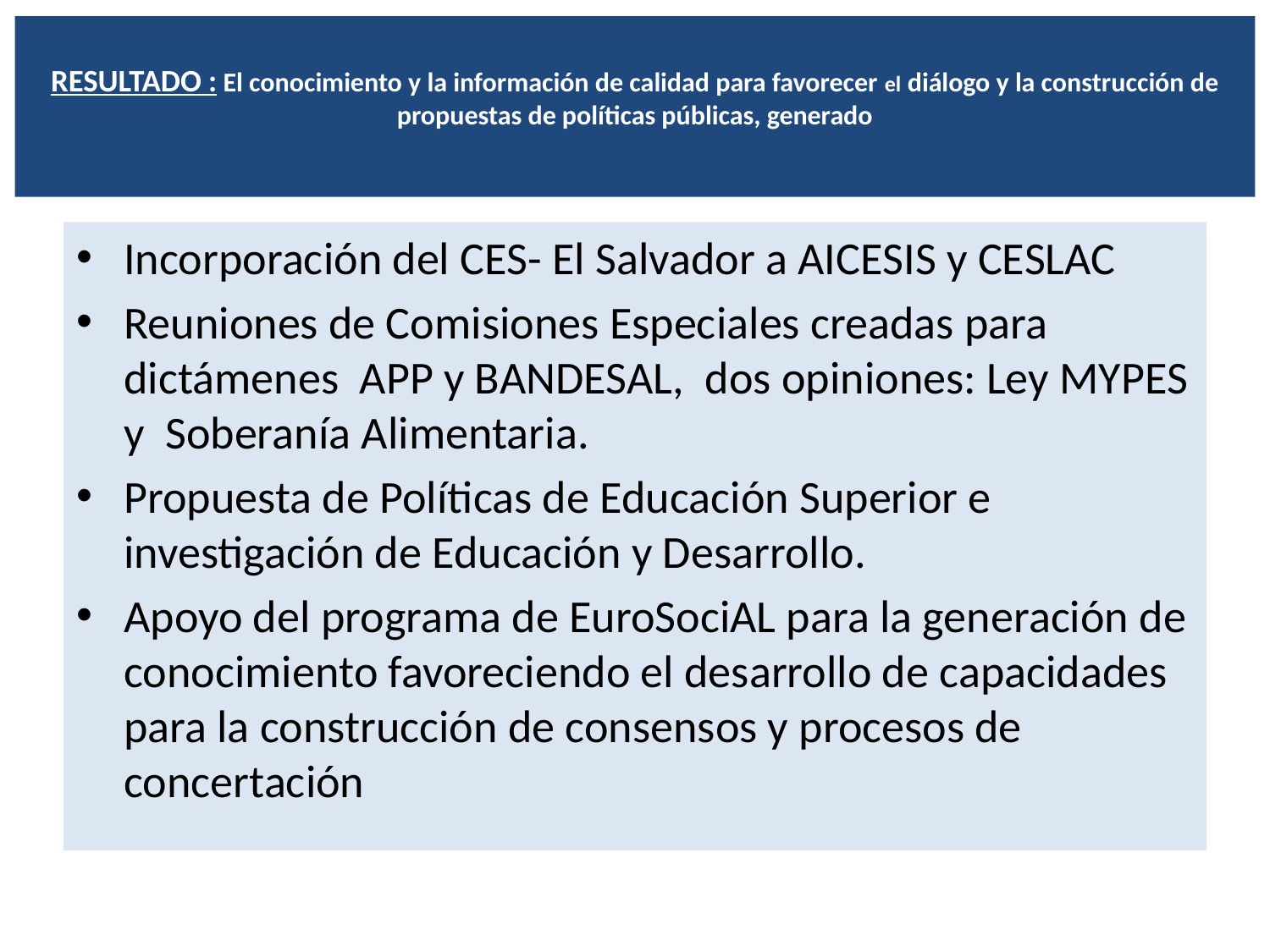

# RESULTADO : El conocimiento y la información de calidad para favorecer el diálogo y la construcción de propuestas de políticas públicas, generado
Incorporación del CES- El Salvador a AICESIS y CESLAC
Reuniones de Comisiones Especiales creadas para  dictámenes  APP y BANDESAL,  dos opiniones: Ley MYPES y  Soberanía Alimentaria.
Propuesta de Políticas de Educación Superior e investigación de Educación y Desarrollo.
Apoyo del programa de EuroSociAL para la generación de conocimiento favoreciendo el desarrollo de capacidades para la construcción de consensos y procesos de concertación